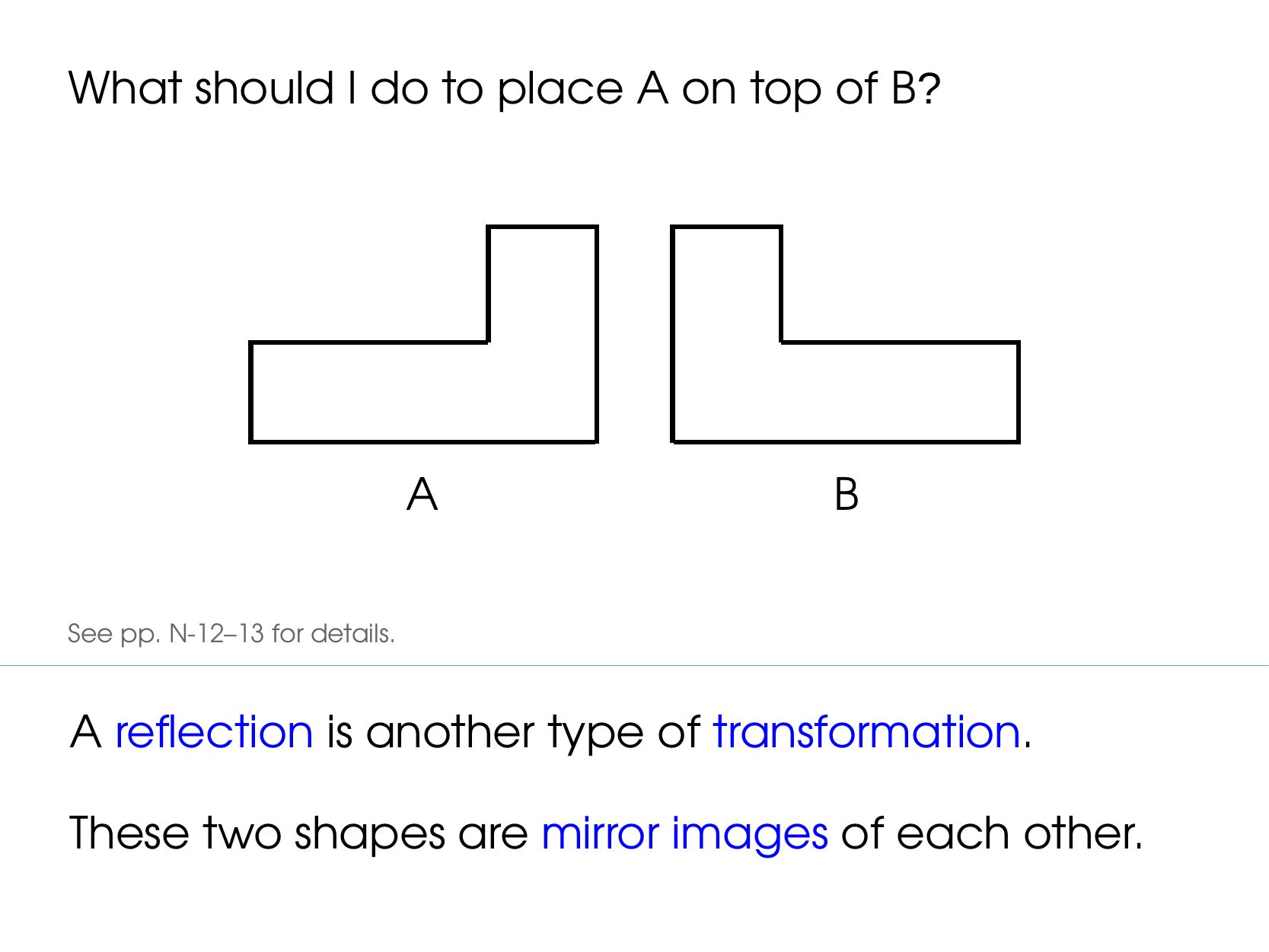

What should I do to place A on top of B?
A
B
See pp. N-12–13 for details.
A reflection is another type of transformation.
These two shapes are mirror images of each other.